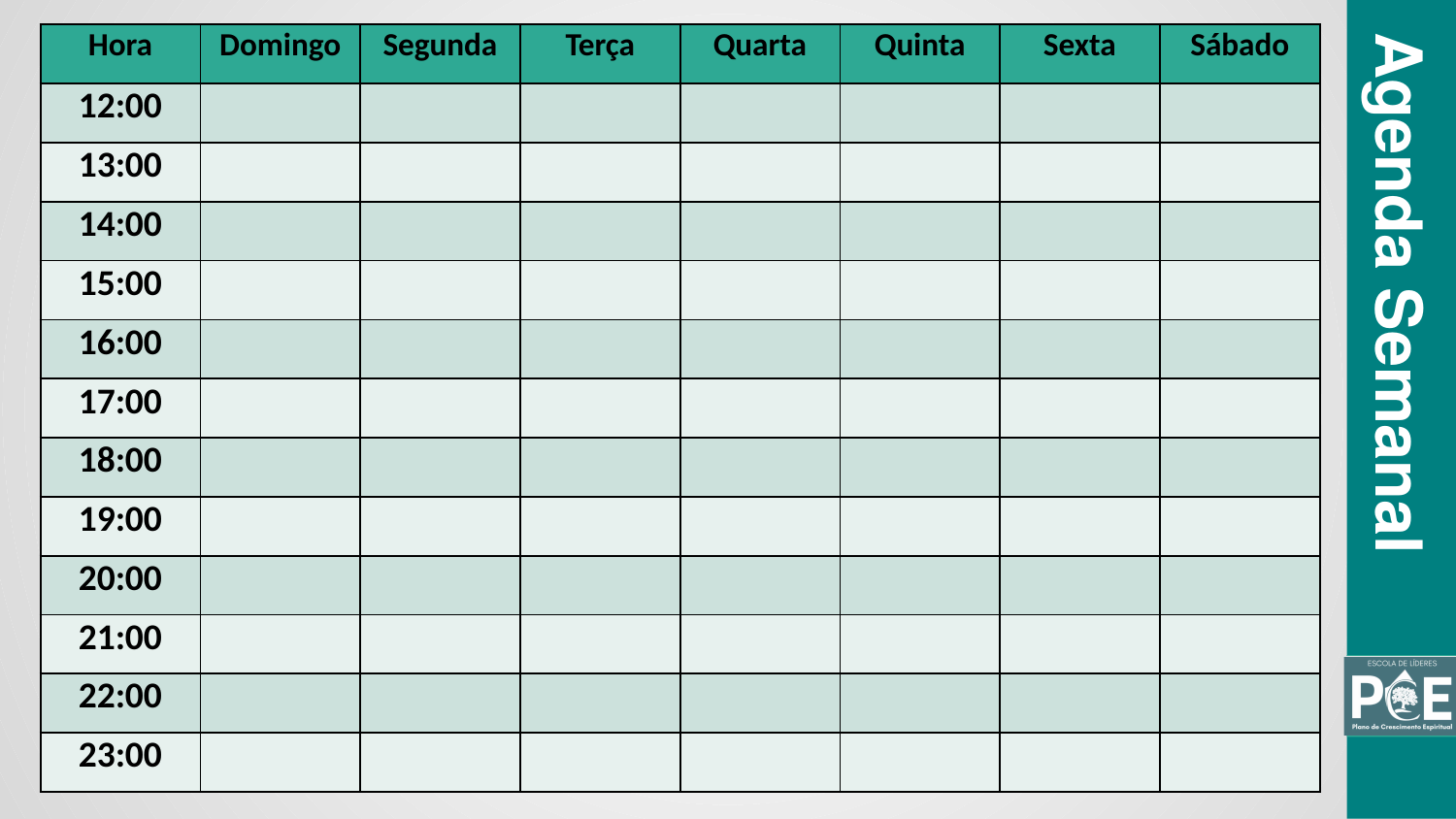

| Hora | Domingo | Segunda | Terça | Quarta | Quinta | Sexta | Sábado |
| --- | --- | --- | --- | --- | --- | --- | --- |
| 12:00 |  |  |  |  |  |  |  |
| 13:00 |  |  |  |  |  |  |  |
| 14:00 |  |  |  |  |  |  |  |
| 15:00 |  |  |  |  |  |  |  |
| 16:00 |  |  |  |  |  |  |  |
| 17:00 |  |  |  |  |  |  |  |
| 18:00 |  |  |  |  |  |  |  |
| 19:00 |  |  |  |  |  |  |  |
| 20:00 |  |  |  |  |  |  |  |
| 21:00 |  |  |  |  |  |  |  |
| 22:00 |  |  |  |  |  |  |  |
| 23:00 |  |  |  |  |  |  |  |
Agenda Semanal